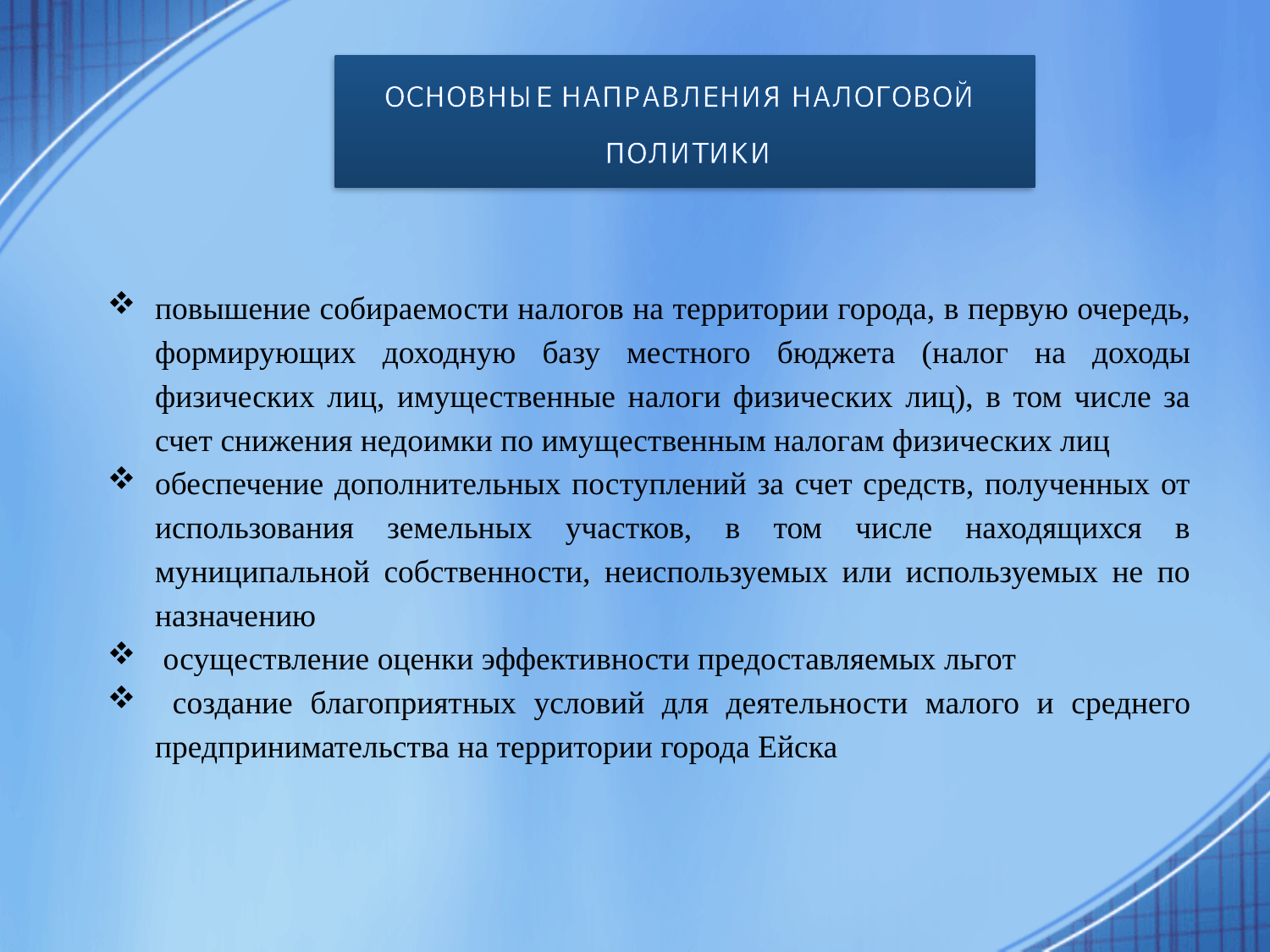

ОСНОВНЫЕ НАПРАВЛЕНИЯ НАЛОГОВОЙ
 ПОЛИТИКИ
повышение собираемости налогов на территории города, в первую очередь, формирующих доходную базу местного бюджета (налог на доходы физических лиц, имущественные налоги физических лиц), в том числе за счет снижения недоимки по имущественным налогам физических лиц
обеспечение дополнительных поступлений за счет средств, полученных от использования земельных участков, в том числе находящихся в муниципальной собственности, неиспользуемых или используемых не по назначению
 осуществление оценки эффективности предоставляемых льгот
 создание благоприятных условий для деятельности малого и среднего предпринимательства на территории города Ейска